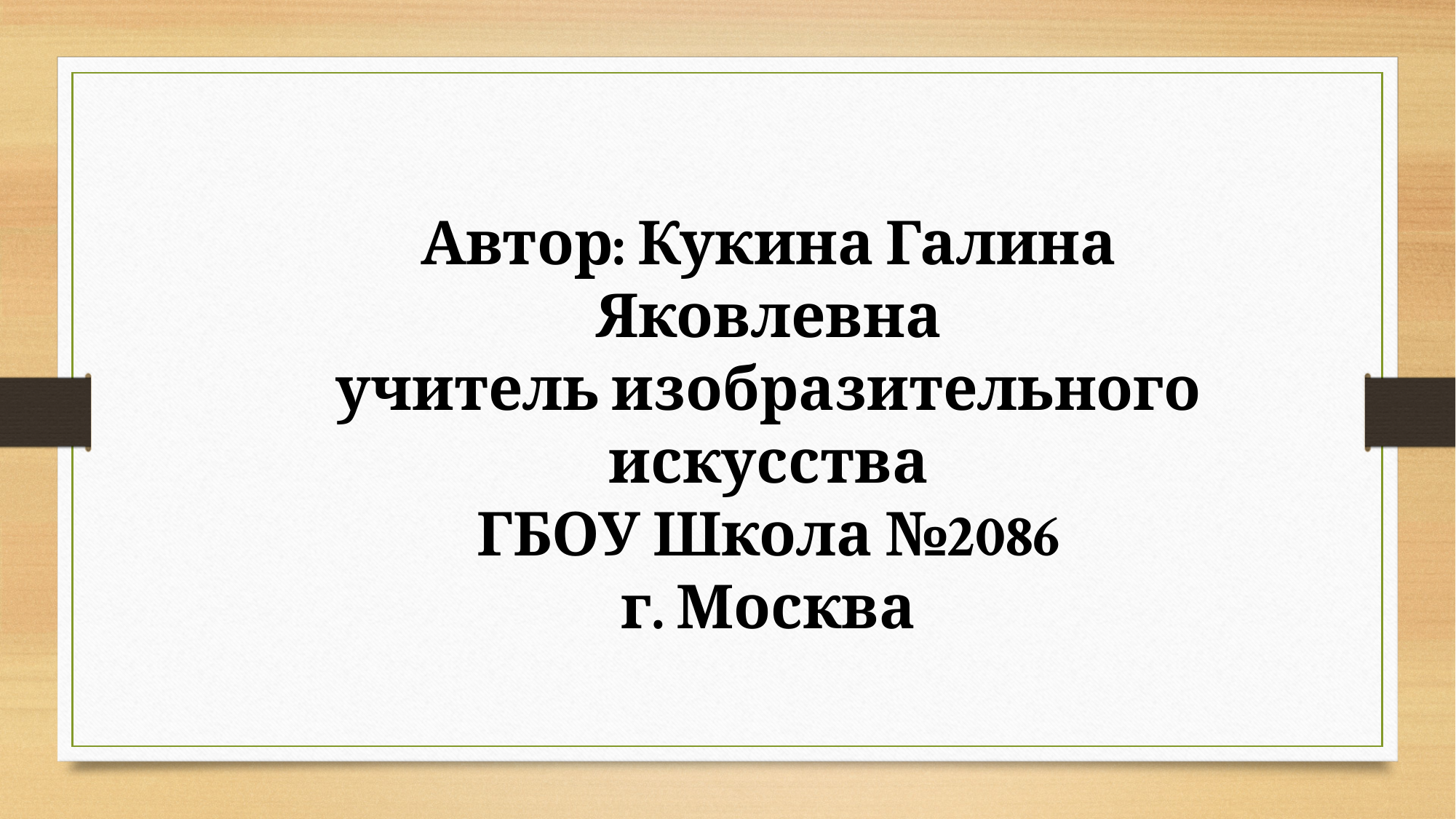

Автор: Кукина Галина Яковлевна
учитель изобразительного искусства
ГБОУ Школа №2086
г. Москва